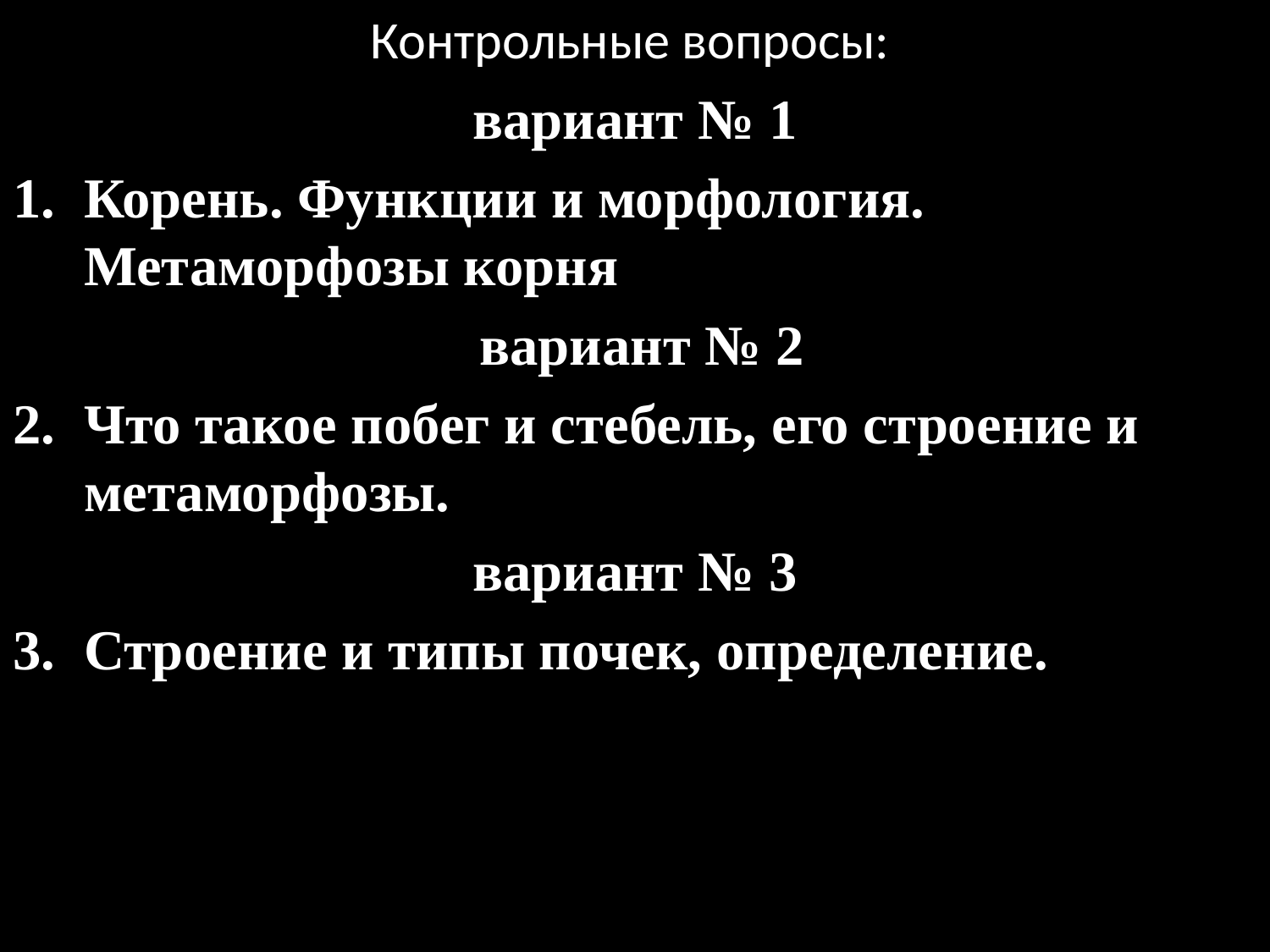

# Контрольные вопросы:
вариант № 1
Корень. Функции и морфология. Метаморфозы корня
 вариант № 2
Что такое побег и стебель, его строение и метаморфозы.
вариант № 3
Строение и типы почек, определение.